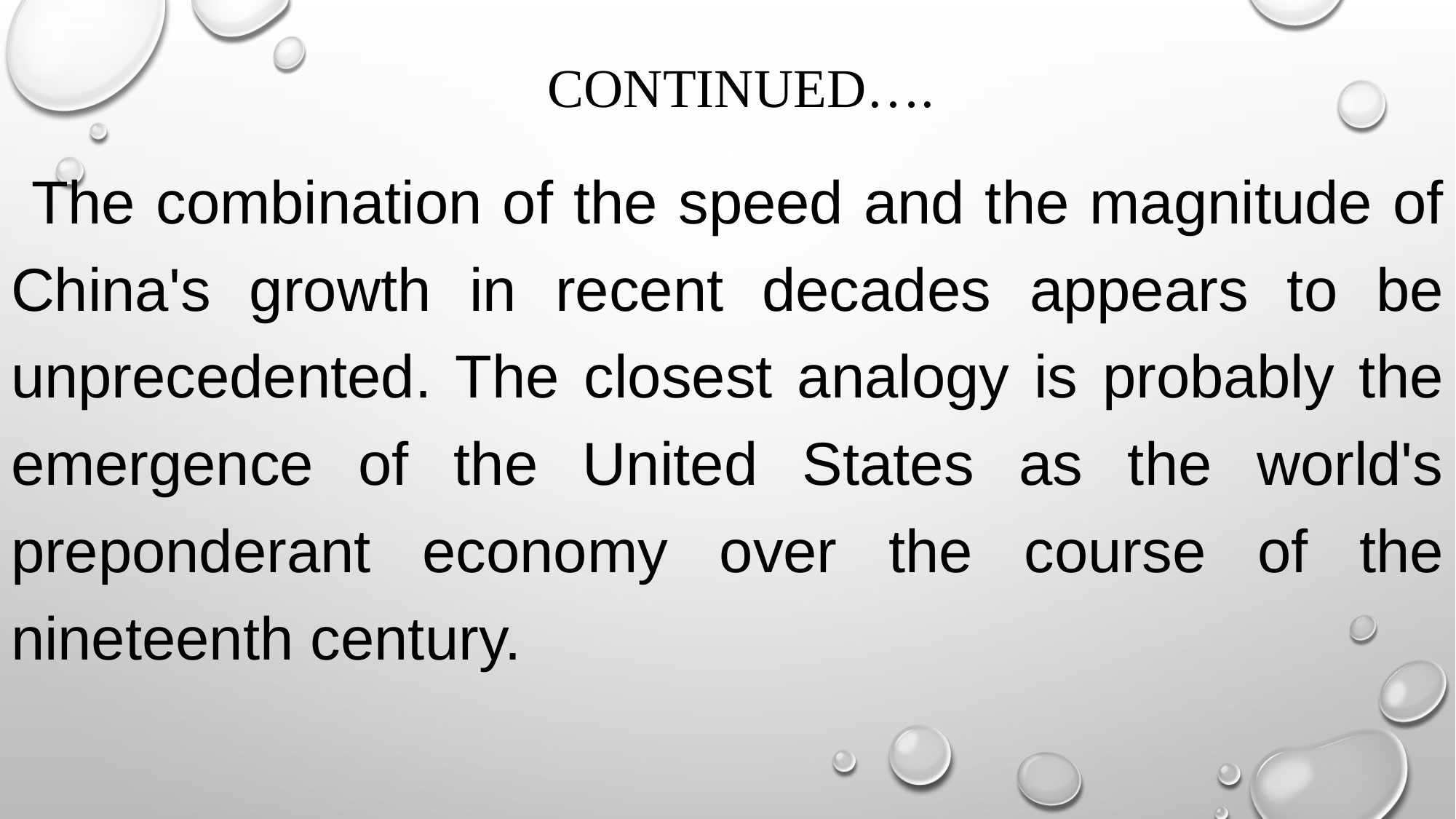

# continued….
 The combination of the speed and the magnitude of China's growth in recent decades appears to be unprecedented. The closest analogy is probably the emergence of the United States as the world's preponderant economy over the course of the nineteenth century.